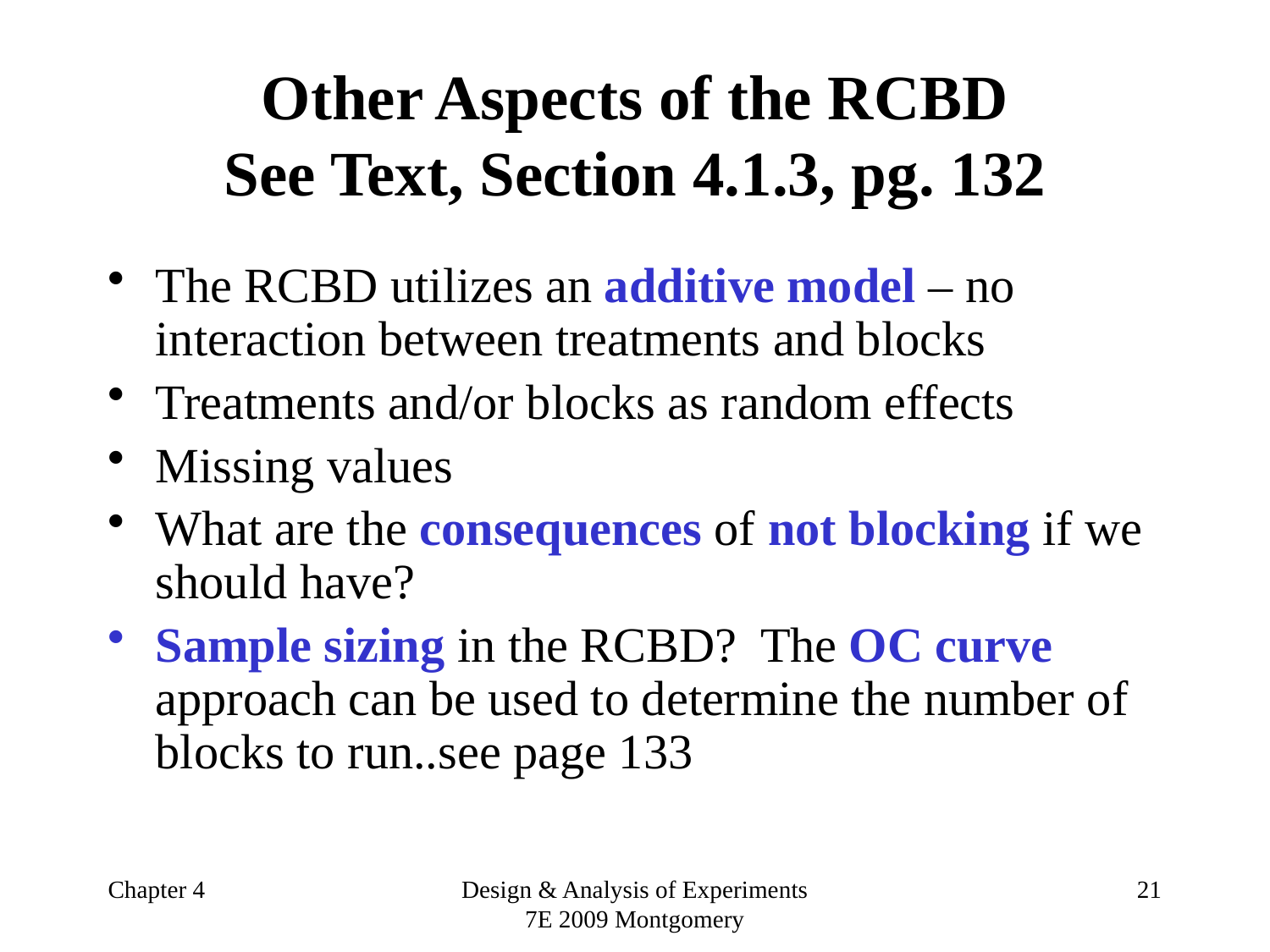

# Other Aspects of the RCBD See Text, Section 4.1.3, pg. 132
The RCBD utilizes an additive model – no interaction between treatments and blocks
Treatments and/or blocks as random effects
Missing values
What are the consequences of not blocking if we should have?
Sample sizing in the RCBD?  The OC curve approach can be used to determine the number of blocks to run..see page 133
Chapter 4
Design & Analysis of Experiments 7E 2009 Montgomery
21